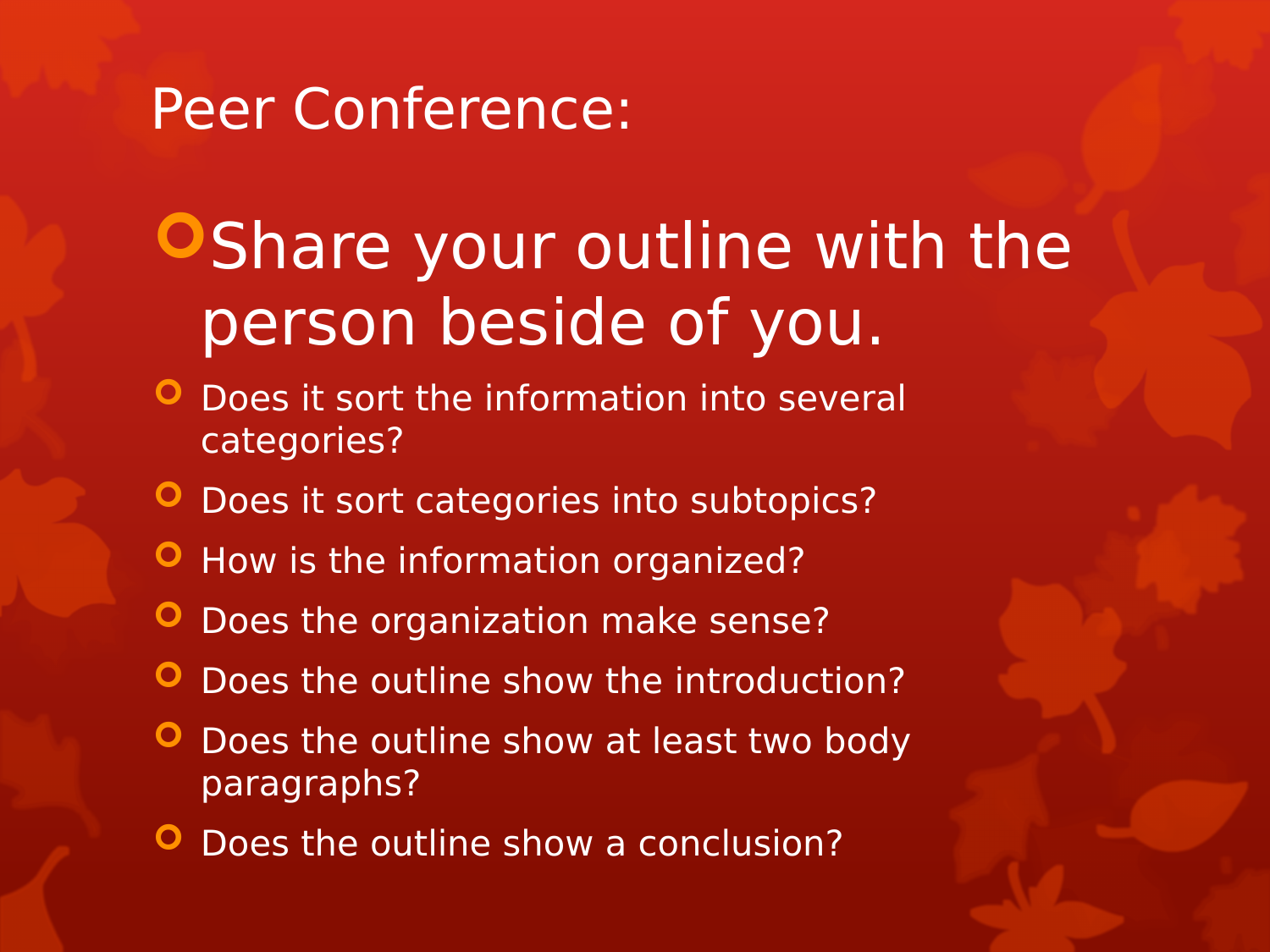

# Peer Conference:
Share your outline with the person beside of you.
Does it sort the information into several categories?
Does it sort categories into subtopics?
How is the information organized?
Does the organization make sense?
Does the outline show the introduction?
Does the outline show at least two body paragraphs?
Does the outline show a conclusion?